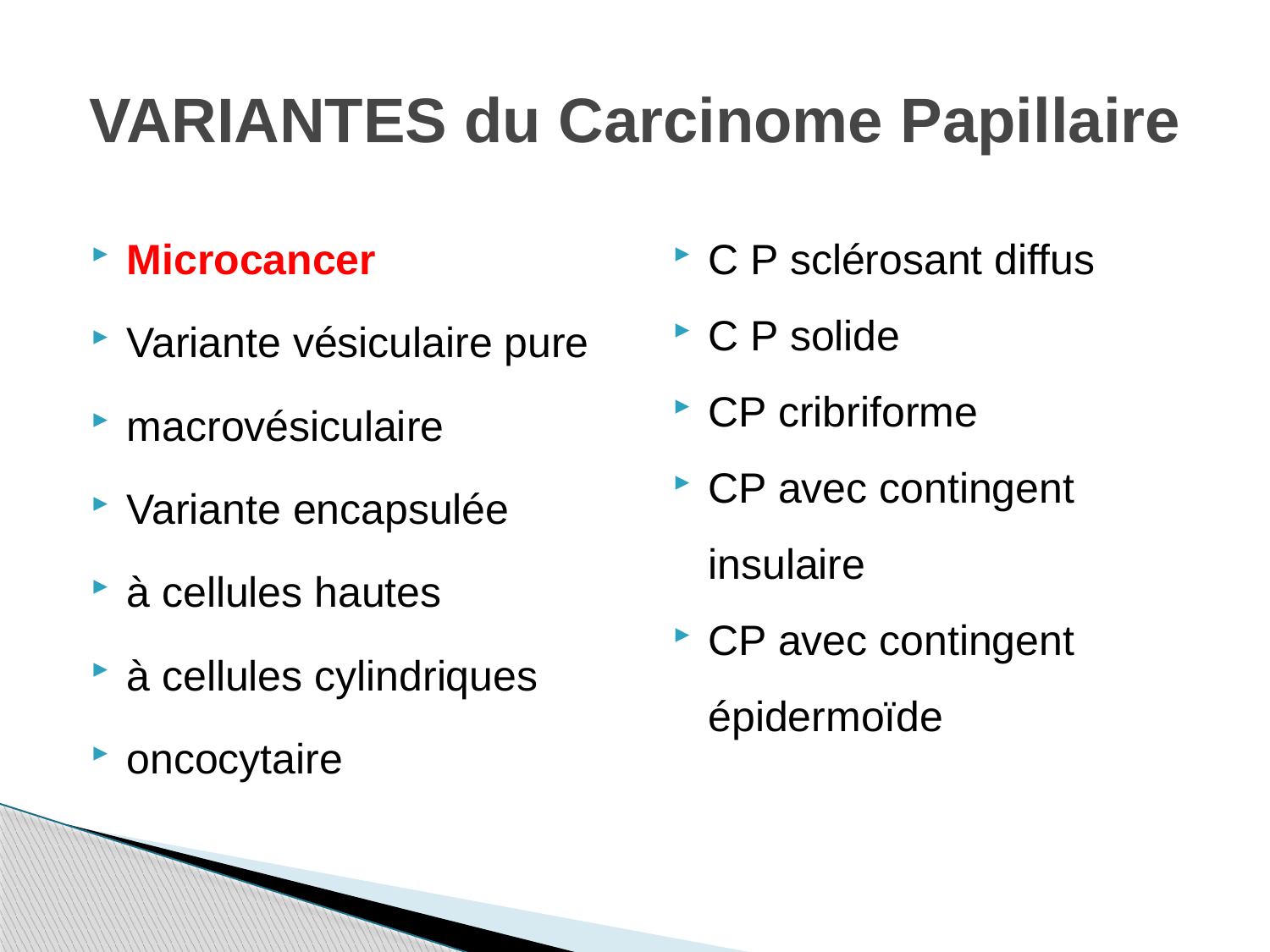

# VARIANTES du Carcinome Papillaire
Microcancer
Variante vésiculaire pure
macrovésiculaire
Variante encapsulée
à cellules hautes
à cellules cylindriques
oncocytaire

C P sclérosant diffus
C P solide
CP cribriforme
CP avec contingent insulaire
CP avec contingent épidermoïde